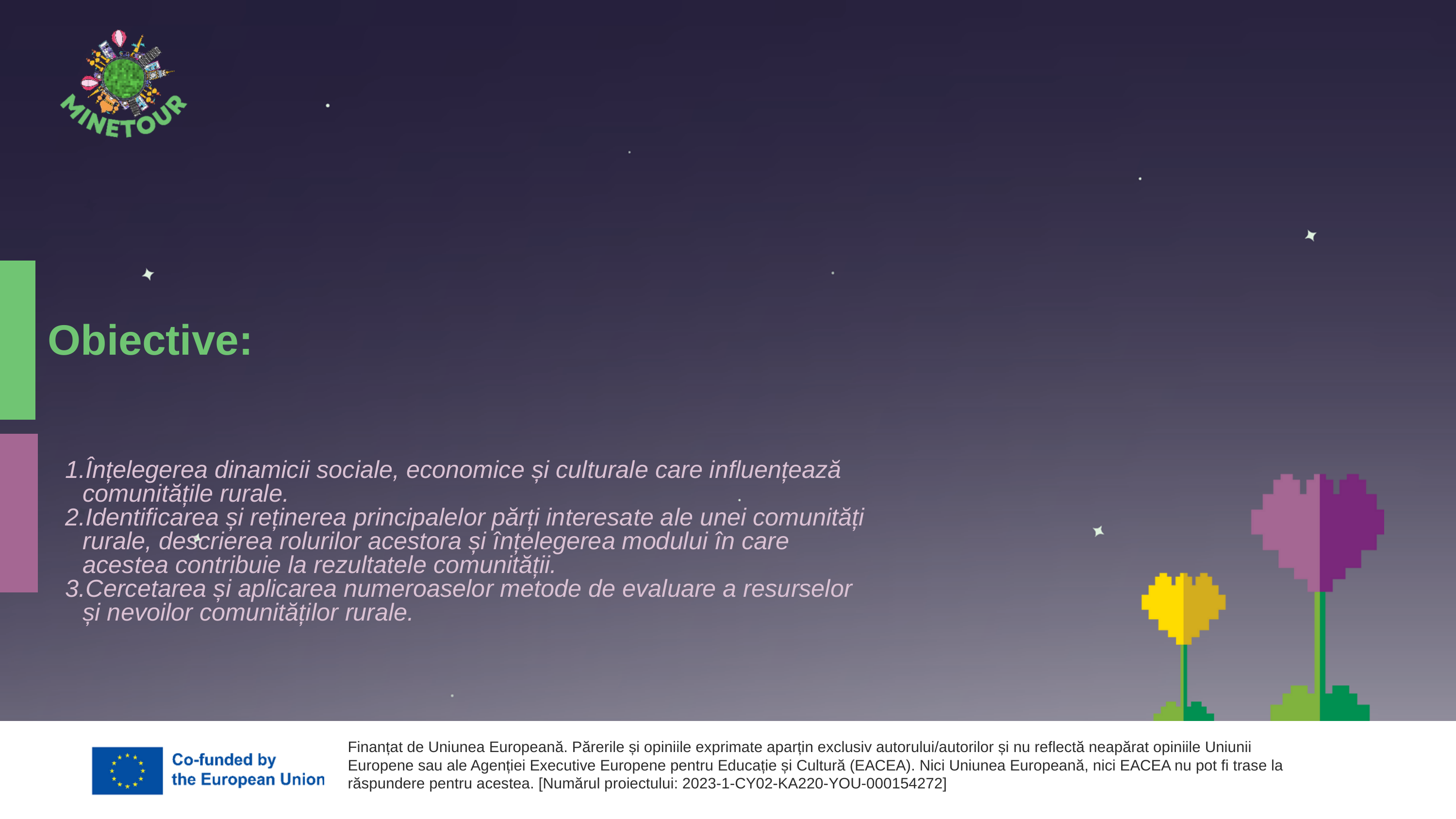

Obiective:

Înțelegerea dinamicii sociale, economice și culturale care influențează comunitățile rurale.
Identificarea și reținerea principalelor părți interesate ale unei comunități rurale, descrierea rolurilor acestora și înțelegerea modului în care acestea contribuie la rezultatele comunității.
Cercetarea și aplicarea numeroaselor metode de evaluare a resurselor și nevoilor comunităților rurale.

Finanțat de Uniunea Europeană. Părerile și opiniile exprimate aparțin exclusiv autorului/autorilor și nu reflectă neapărat opiniile Uniunii Europene sau ale Agenției Executive Europene pentru Educație și Cultură (EACEA). Nici Uniunea Europeană, nici EACEA nu pot fi trase la răspundere pentru acestea. [Numărul proiectului: 2023-1-CY02-KA220-YOU-000154272]